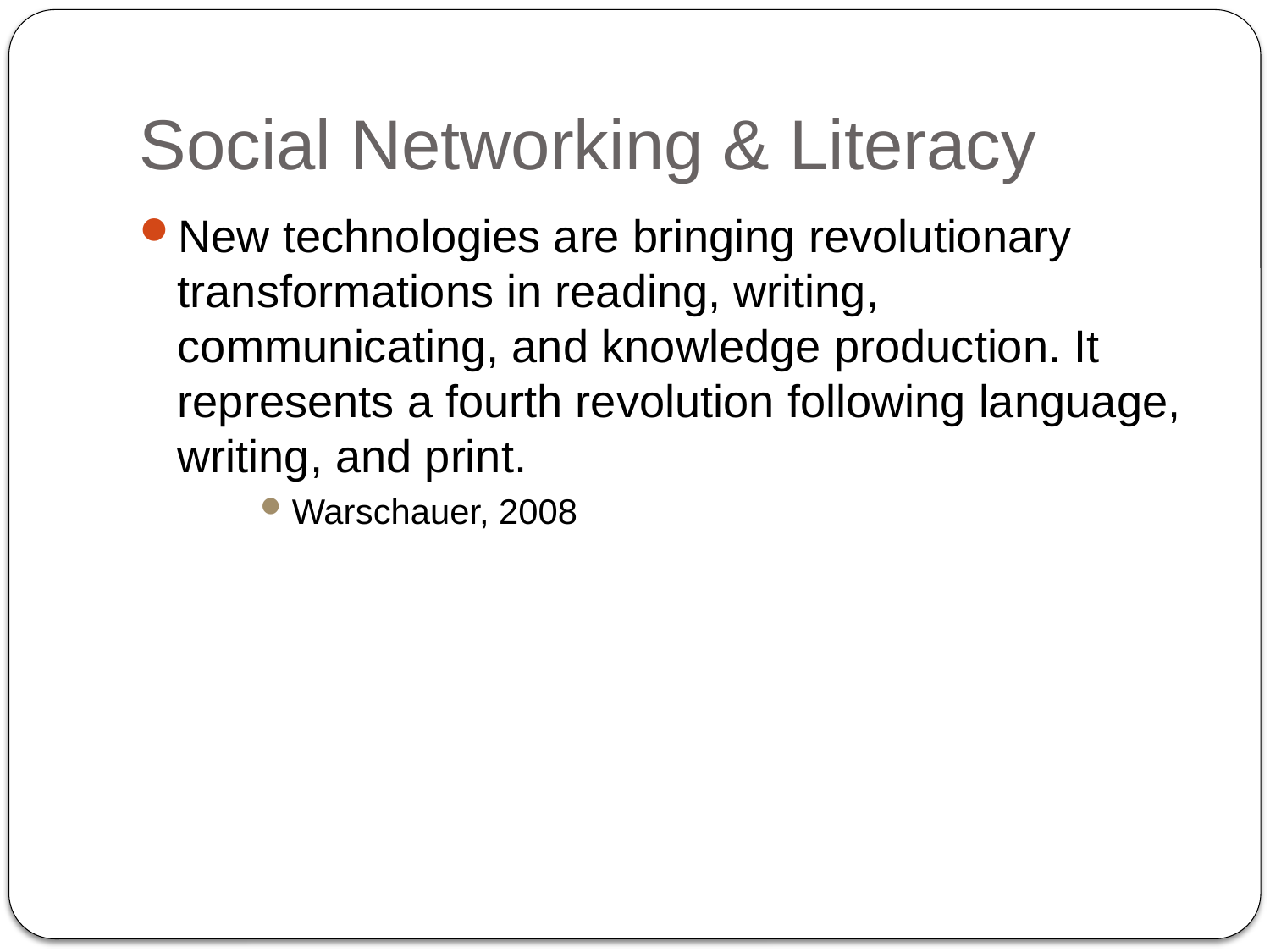

# Social Networking & Literacy
New technologies are bringing revolutionary transformations in reading, writing, communicating, and knowledge production. It represents a fourth revolution following language, writing, and print.
Warschauer, 2008